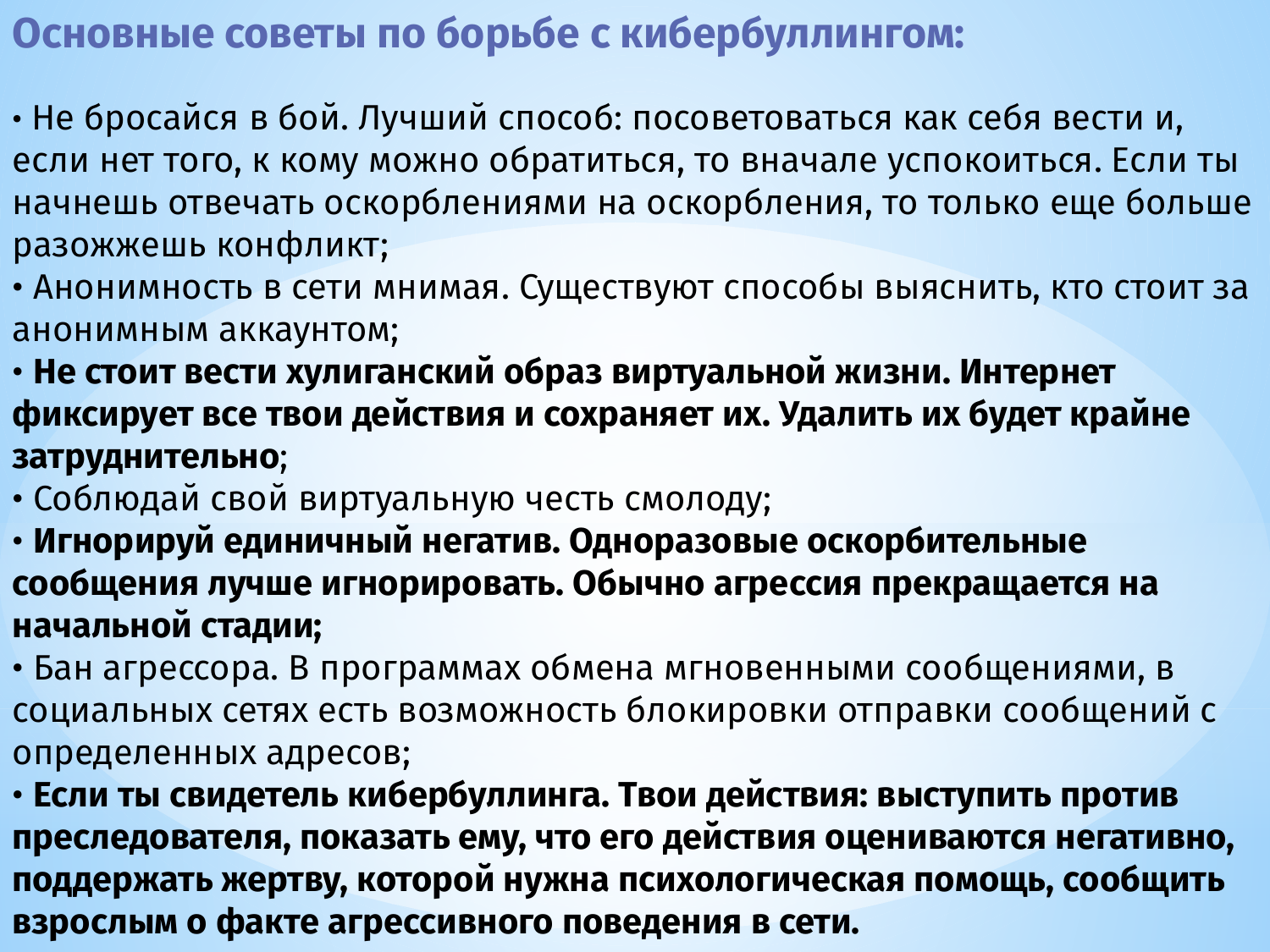

Основные советы по борьбе с кибербуллингом:
• Не бросайся в бой. Лучший способ: посоветоваться как себя вести и, если нет того, к кому можно обратиться, то вначале успокоиться. Если ты начнешь отвечать оскорблениями на оскорбления, то только еще больше разожжешь конфликт;
• Анонимность в сети мнимая. Существуют способы выяснить, кто стоит за анонимным аккаунтом;
• Не стоит вести хулиганский образ виртуальной жизни. Интернет фиксирует все твои действия и сохраняет их. Удалить их будет крайне затруднительно;
• Соблюдай свой виртуальную честь смолоду;
• Игнорируй единичный негатив. Одноразовые оскорбительные сообщения лучше игнорировать. Обычно агрессия прекращается на начальной стадии;
• Бан агрессора. В программах обмена мгновенными сообщениями, в социальных сетях есть возможность блокировки отправки сообщений с определенных адресов;
• Если ты свидетель кибербуллинга. Твои действия: выступить против преследователя, показать ему, что его действия оцениваются негативно, поддержать жертву, которой нужна психологическая помощь, сообщить взрослым о факте агрессивного поведения в сети.